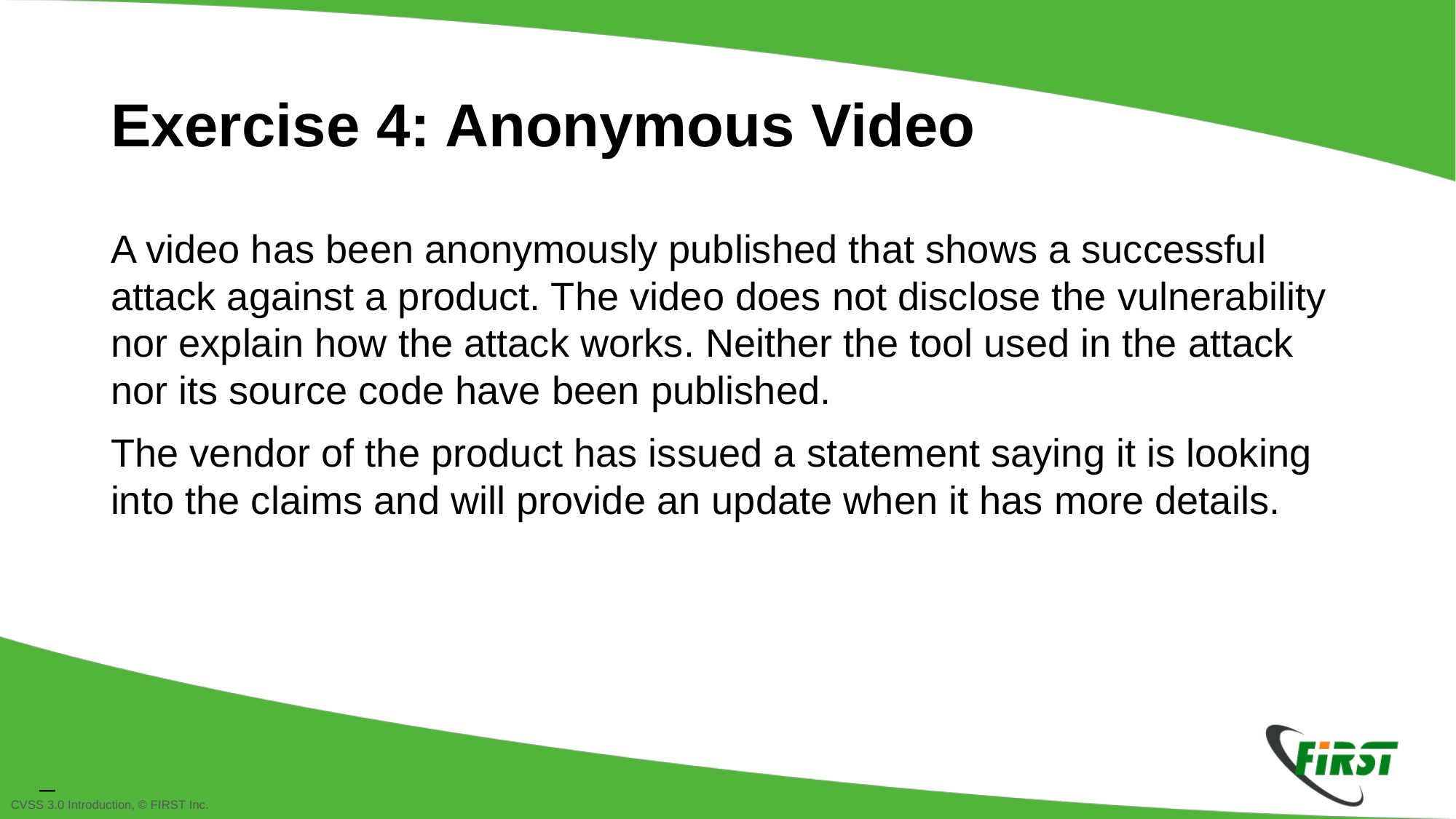

Exercise 4: Anonymous Video
A video has been anonymously published that shows a successful attack against a product. The video does not disclose the vulnerability nor explain how the attack works. Neither the tool used in the attack nor its source code have been published.
The vendor of the product has issued a statement saying it is looking into the claims and will provide an update when it has more details.
_